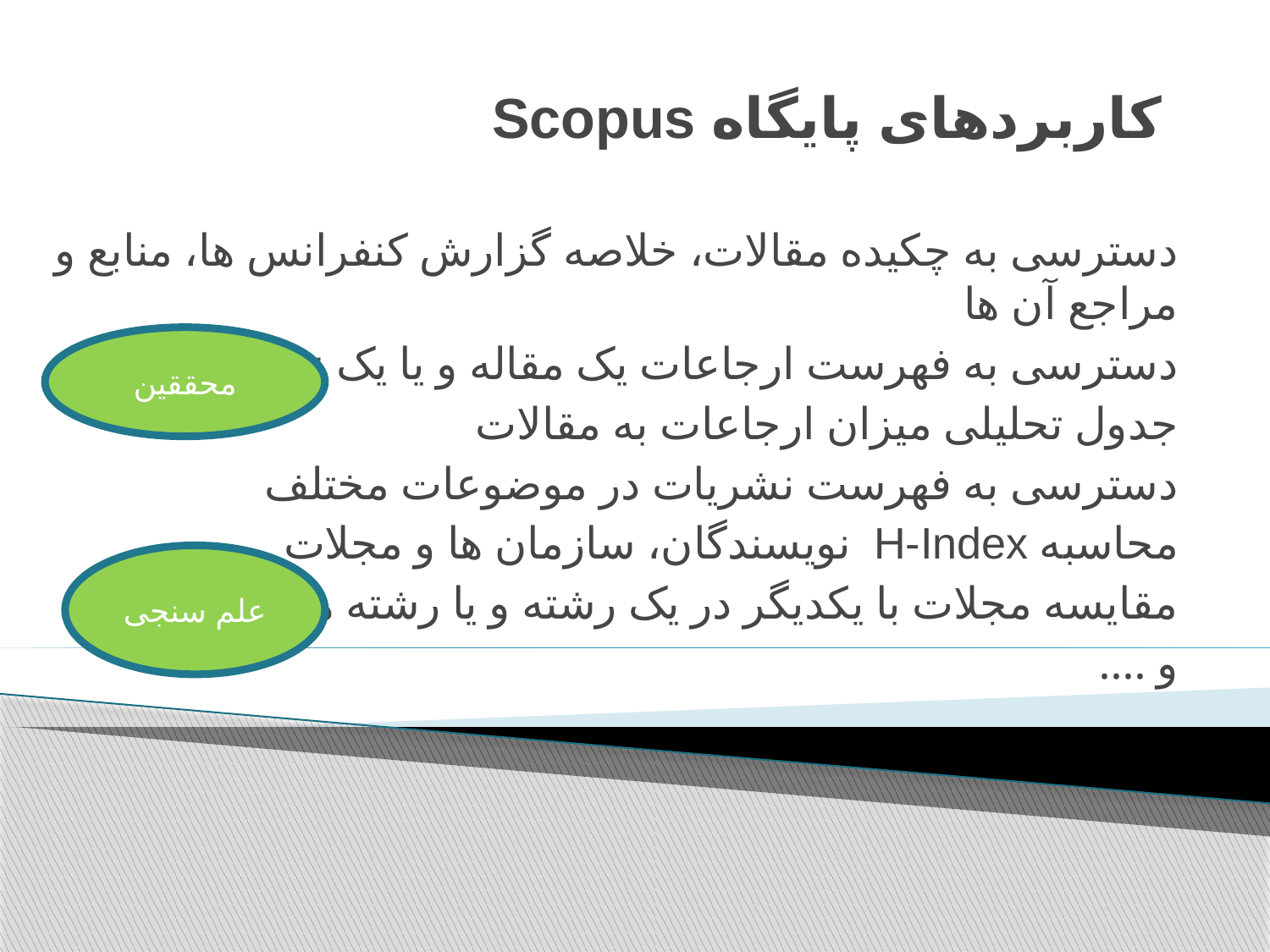

# کاربردهای پایگاه Scopus
دسترسی به چکیده مقالات، خلاصه گزارش کنفرانس ها، منابع و مراجع آن ها
دسترسی به فهرست ارجاعات یک مقاله و یا یک نویسنده
جدول تحلیلی میزان ارجاعات به مقالات
دسترسی به فهرست نشریات در موضوعات مختلف
محاسبه H-Index  نويسندگان، سازمان ها و مجلات
مقایسه مجلات با یکدیگر در یک رشته و یا رشته های مختلف
و ....

محققین
علم سنجی